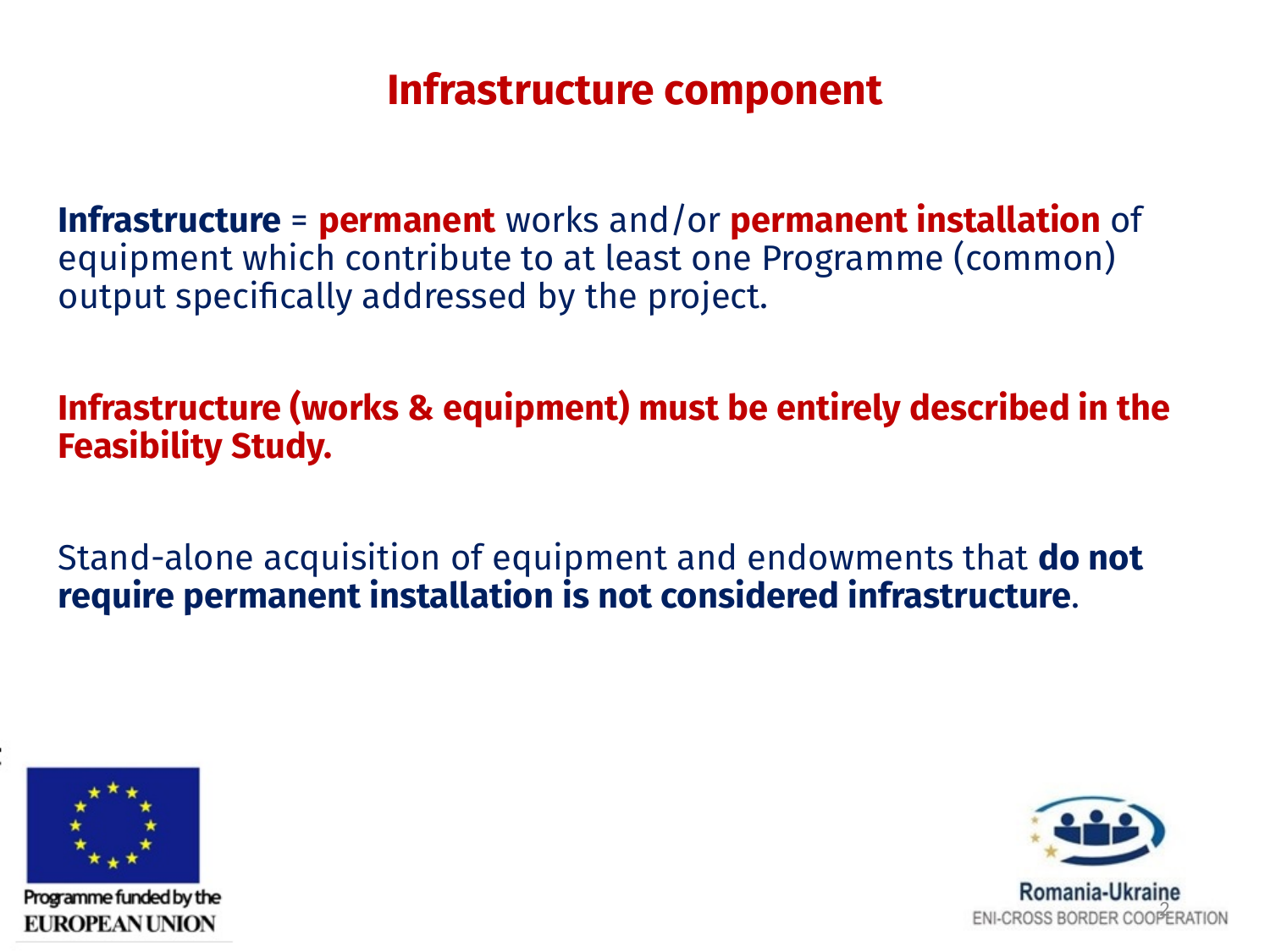

# Infrastructure component
Infrastructure = permanent works and/or permanent installation of equipment which contribute to at least one Programme (common) output specifically addressed by the project.

Infrastructure (works & equipment) must be entirely described in the Feasibility Study.

Stand-alone acquisition of equipment and endowments that do not require permanent installation is not considered infrastructure.

2